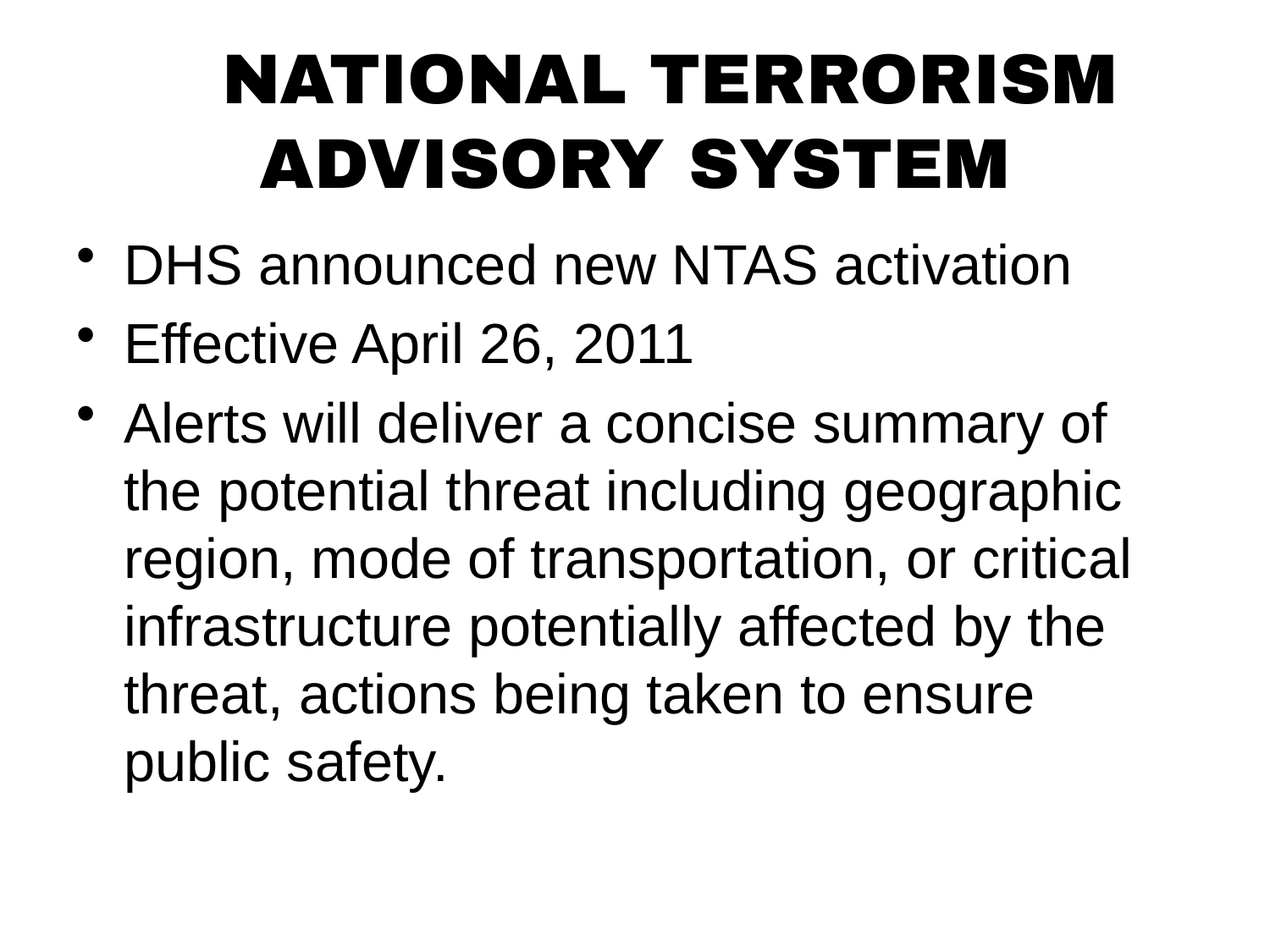

# NATIONAL TERRORISM ADVISORY SYSTEM
DHS announced new NTAS activation
Effective April 26, 2011
Alerts will deliver a concise summary of the potential threat including geographic region, mode of transportation, or critical infrastructure potentially affected by the threat, actions being taken to ensure public safety.